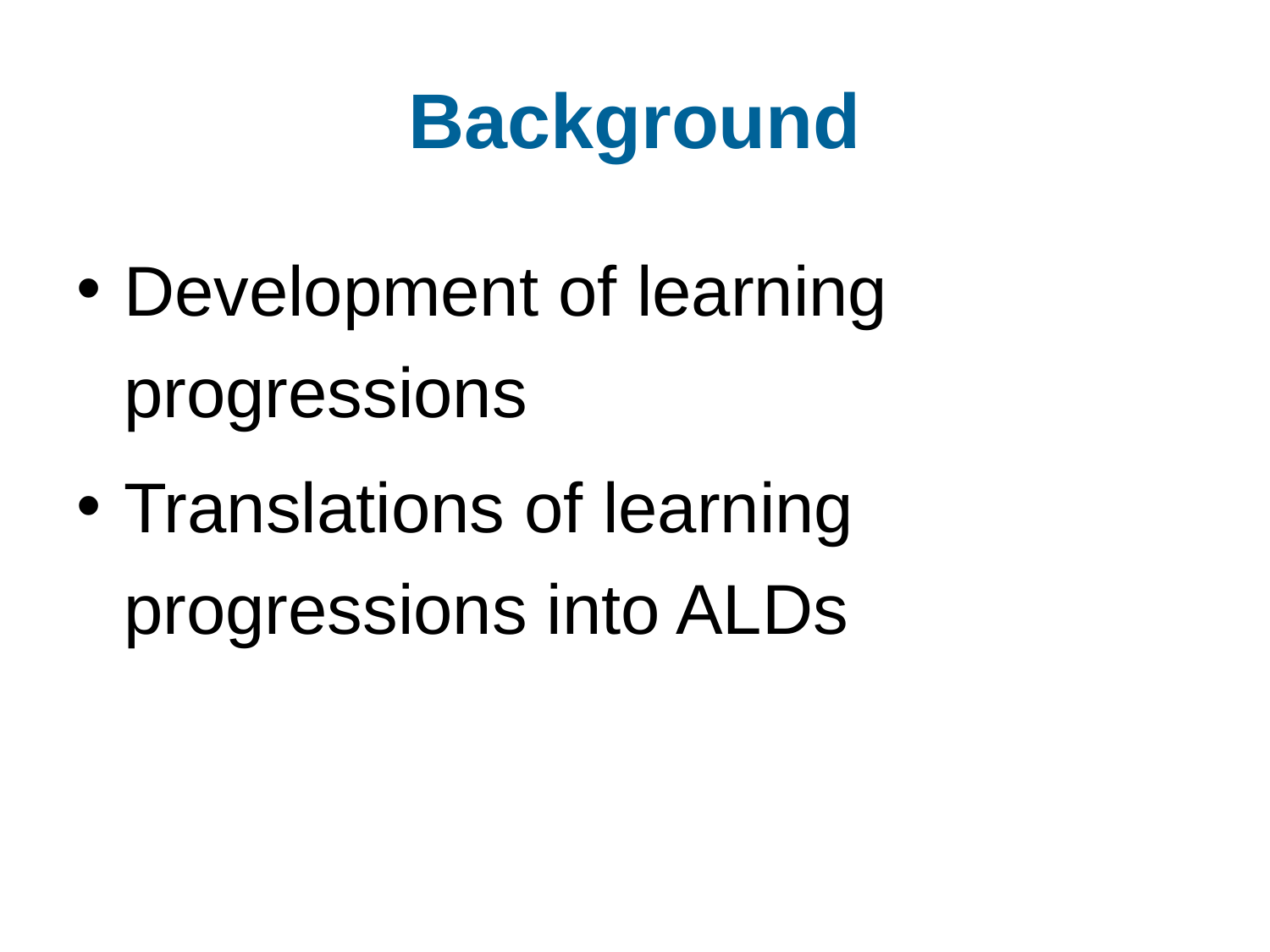

# Background
Development of learning progressions
Translations of learning progressions into ALDs